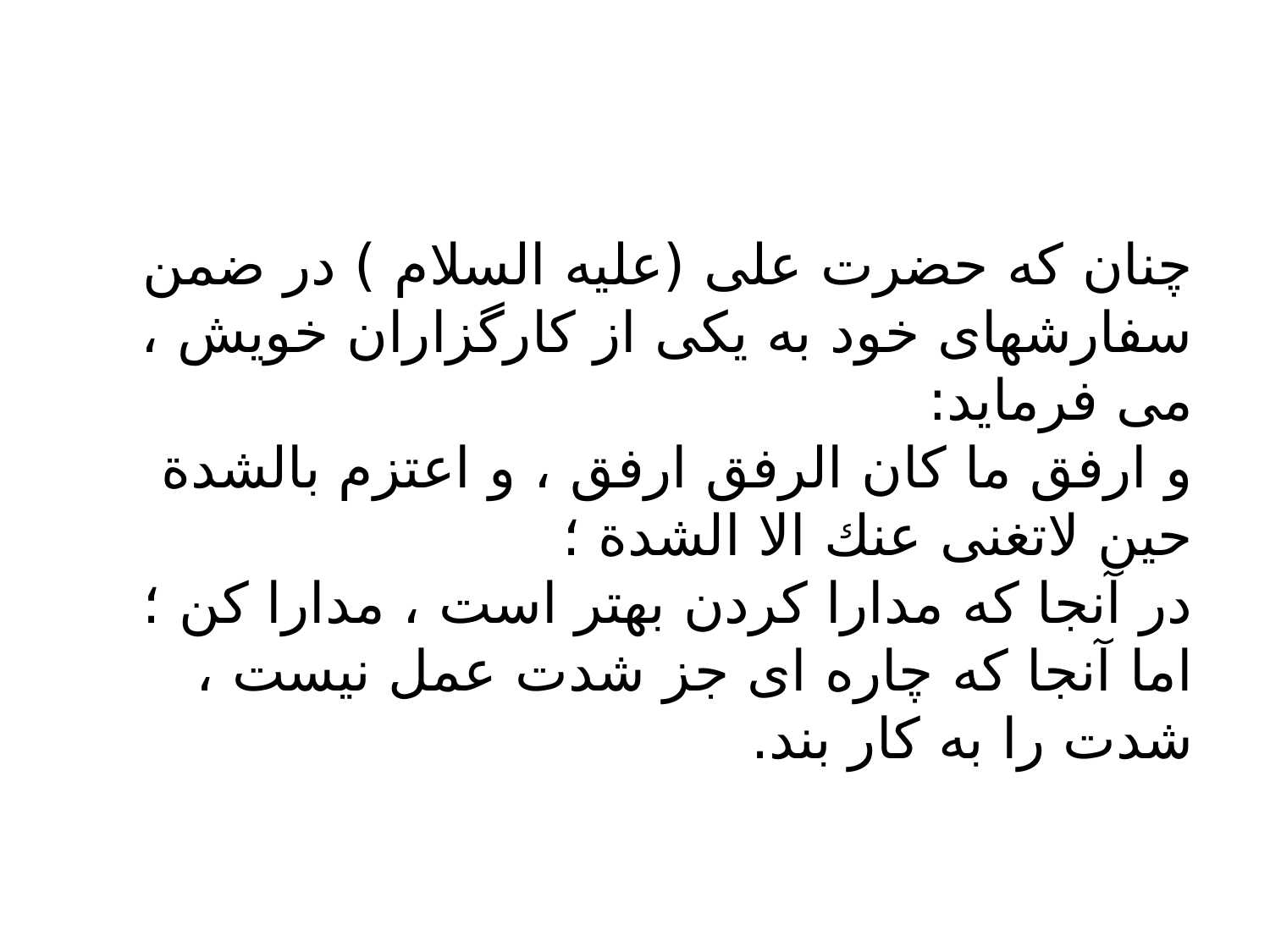

#
چنان كه حضرت على (عليه السلام ) در ضمن سفارشهاى خود به يكى از كارگزاران خويش ، مى فرمايد:
و ارفق ما كان الرفق ارفق ، و اعتزم بالشدة حين لاتغنى عنك الا الشدة ؛
در آنجا كه مدارا كردن بهتر است ، مدارا كن ؛ اما آنجا كه چاره اى جز شدت عمل نيست ، شدت را به كار بند.